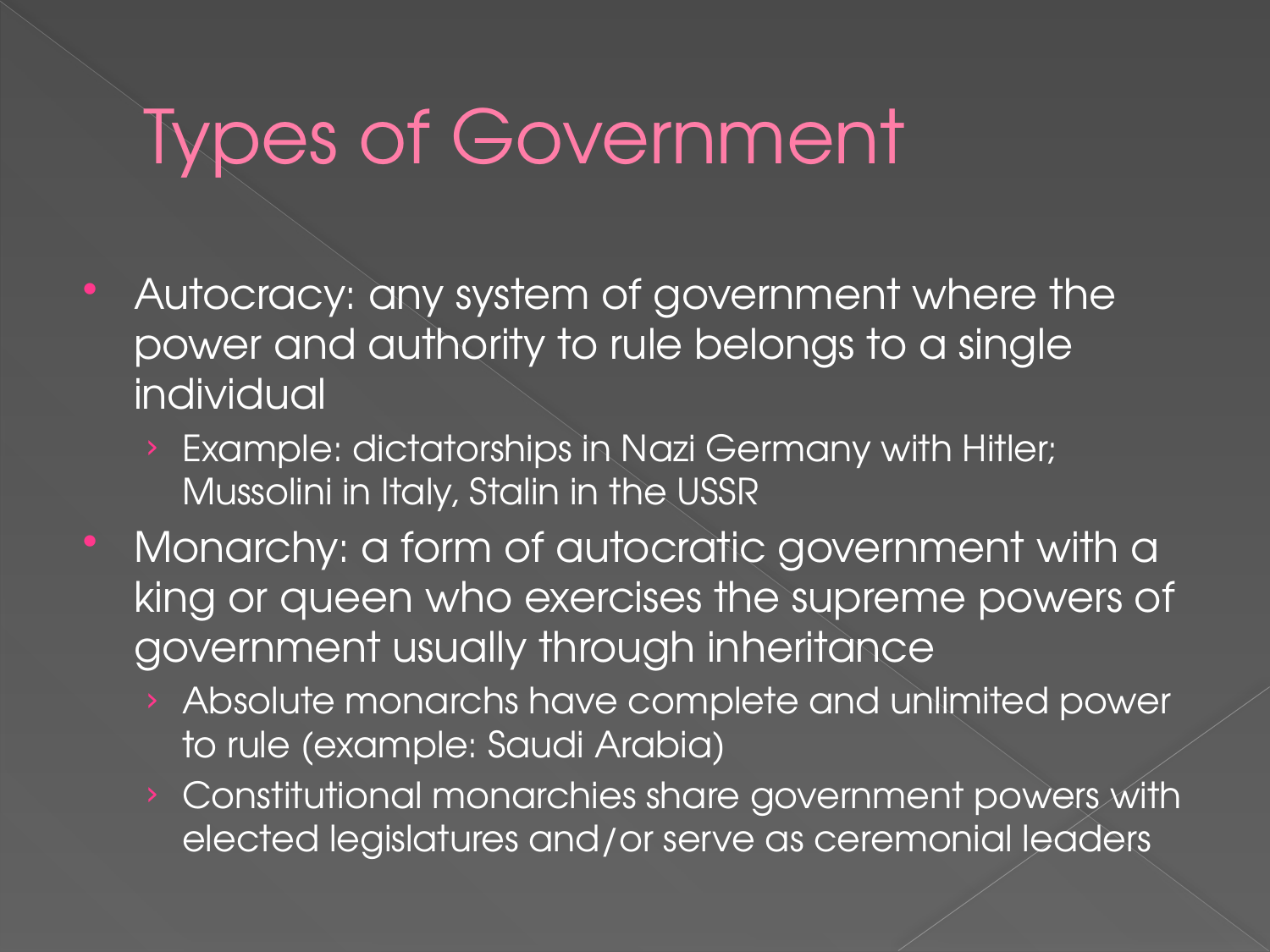

# Types of Government
Autocracy: any system of government where the power and authority to rule belongs to a single individual
Example: dictatorships in Nazi Germany with Hitler; Mussolini in Italy, Stalin in the USSR
Monarchy: a form of autocratic government with a king or queen who exercises the supreme powers of government usually through inheritance
Absolute monarchs have complete and unlimited power to rule (example: Saudi Arabia)
Constitutional monarchies share government powers with elected legislatures and/or serve as ceremonial leaders